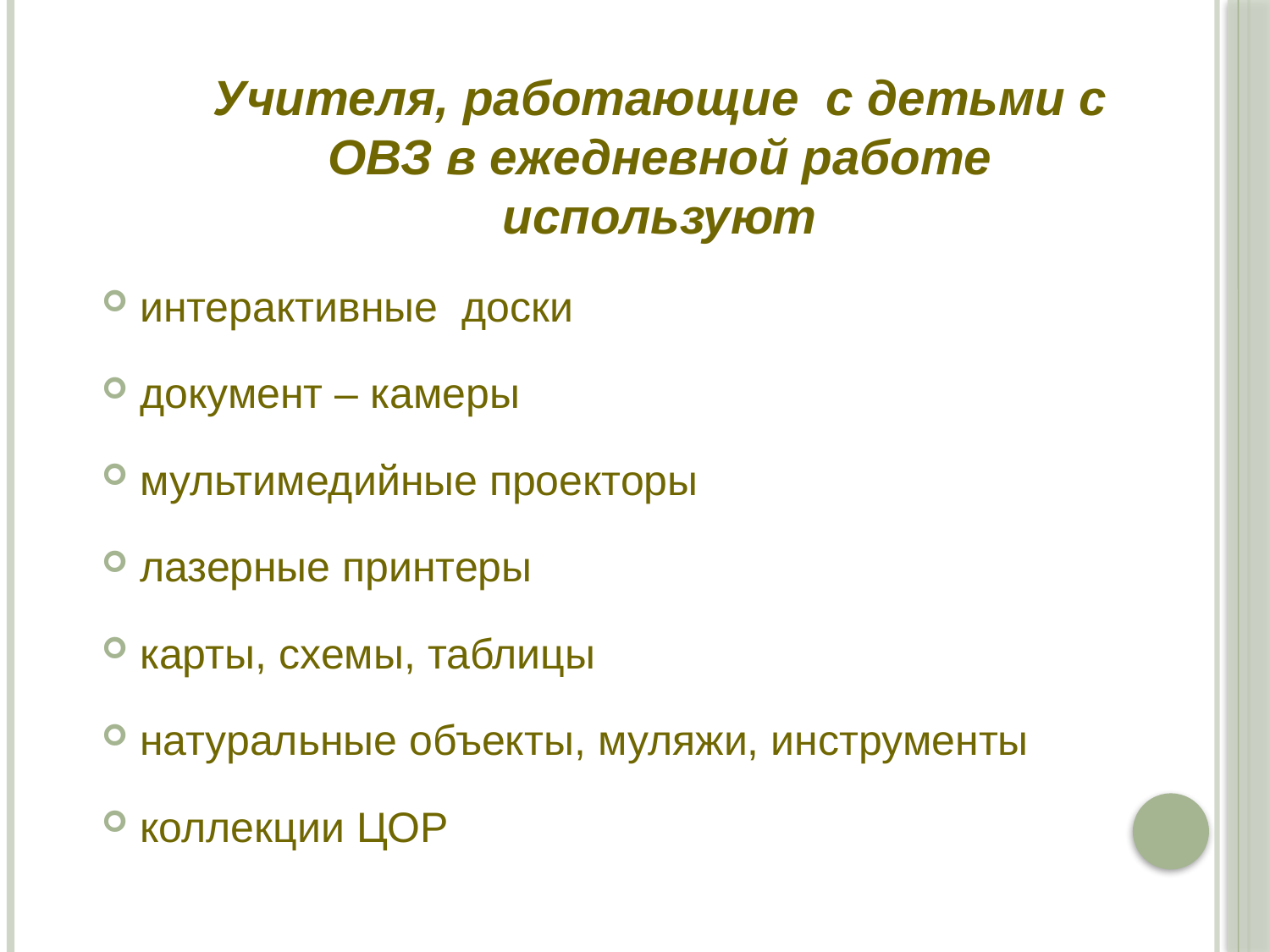

#
Учителя, работающие  с детьми с ОВЗ в ежедневной работе используют
интерактивные  доски
документ – камеры
мультимедийные проекторы
лазерные принтеры
карты, схемы, таблицы
натуральные объекты, муляжи, инструменты
коллекции ЦОР